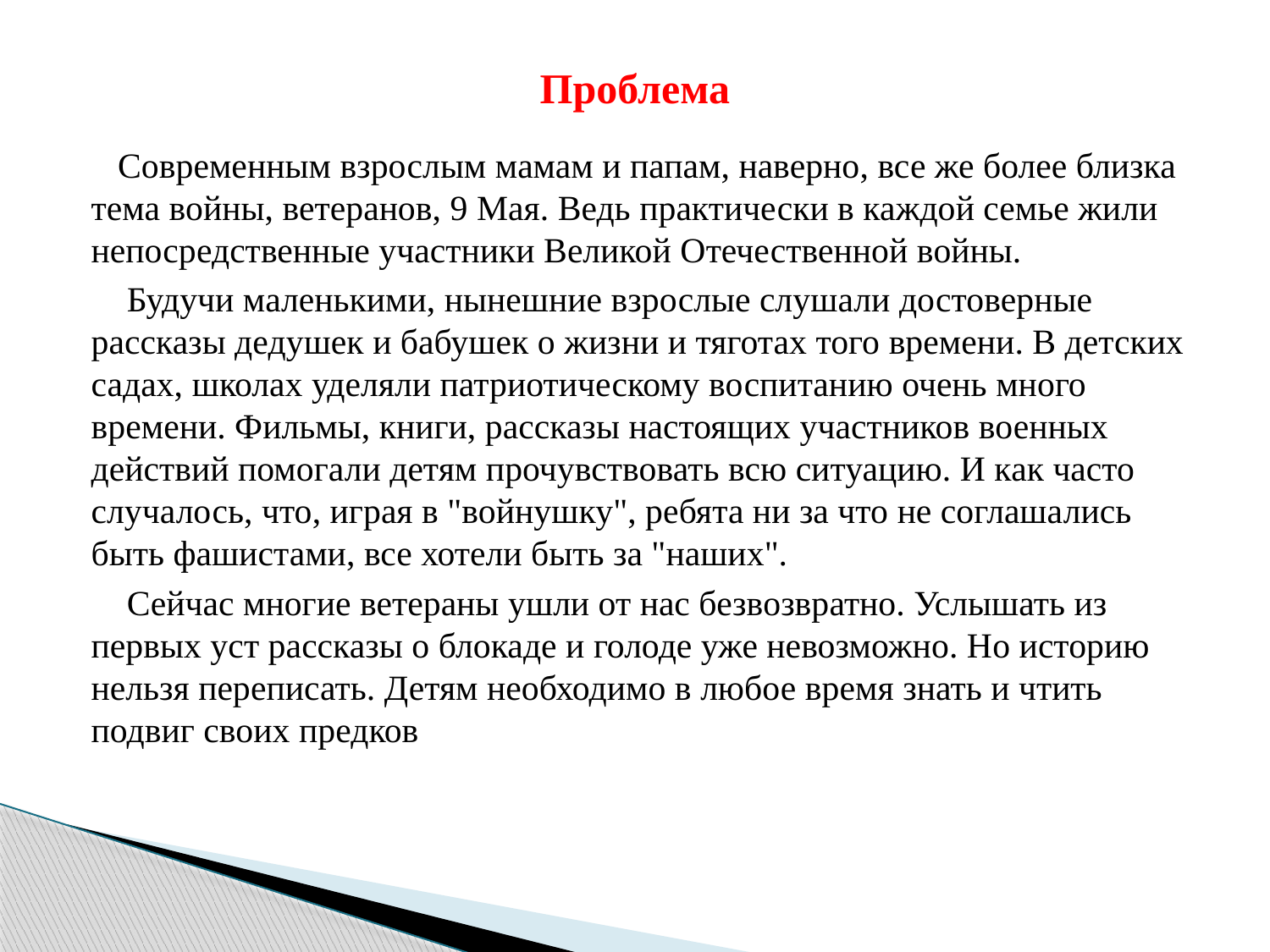

# Проблема
   Современным взрослым мамам и папам, наверно, все же более близка тема войны, ветеранов, 9 Мая. Ведь практически в каждой семье жили непосредственные участники Великой Отечественной войны.
    Будучи маленькими, нынешние взрослые слушали достоверные рассказы дедушек и бабушек о жизни и тяготах того времени. В детских садах, школах уделяли патриотическому воспитанию очень много времени. Фильмы, книги, рассказы настоящих участников военных действий помогали детям прочувствовать всю ситуацию. И как часто случалось, что, играя в "войнушку", ребята ни за что не соглашались быть фашистами, все хотели быть за "наших".
    Сейчас многие ветераны ушли от нас безвозвратно. Услышать из первых уст рассказы о блокаде и голоде уже невозможно. Но историю нельзя переписать. Детям необходимо в любое время знать и чтить подвиг своих предков